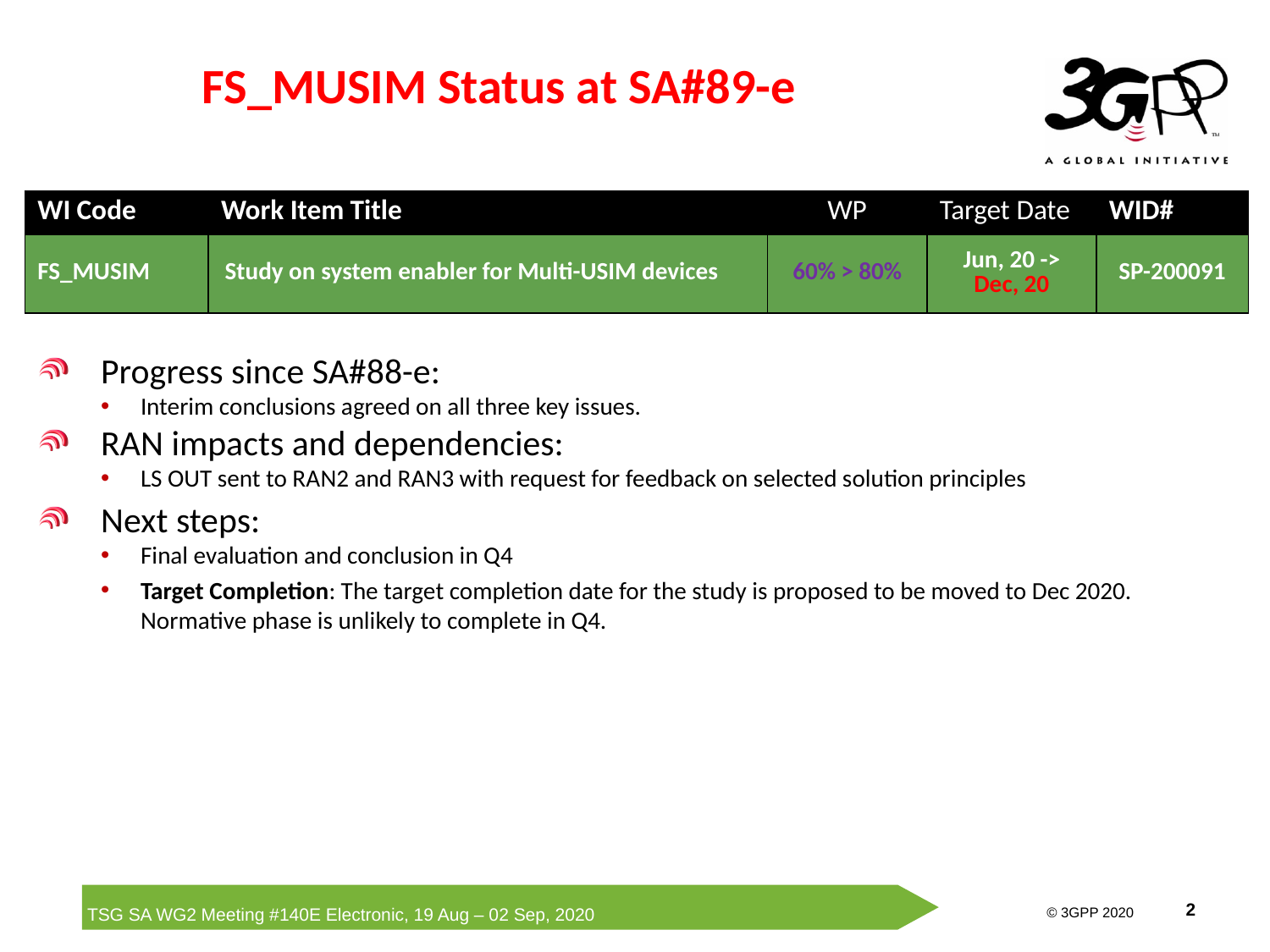

# FS_MUSIM Status at SA#89-e
| WI Code | Work Item Title | WP | Target Date | WID# |
| --- | --- | --- | --- | --- |
| FS\_MUSIM | Study on system enabler for Multi-USIM devices | 60% > 80% | Jun, 20 -> Dec, 20 | SP-200091 |
Progress since SA#88-e:
Interim conclusions agreed on all three key issues.
RAN impacts and dependencies:
LS OUT sent to RAN2 and RAN3 with request for feedback on selected solution principles
Next steps:
Final evaluation and conclusion in Q4
Target Completion: The target completion date for the study is proposed to be moved to Dec 2020. Normative phase is unlikely to complete in Q4.